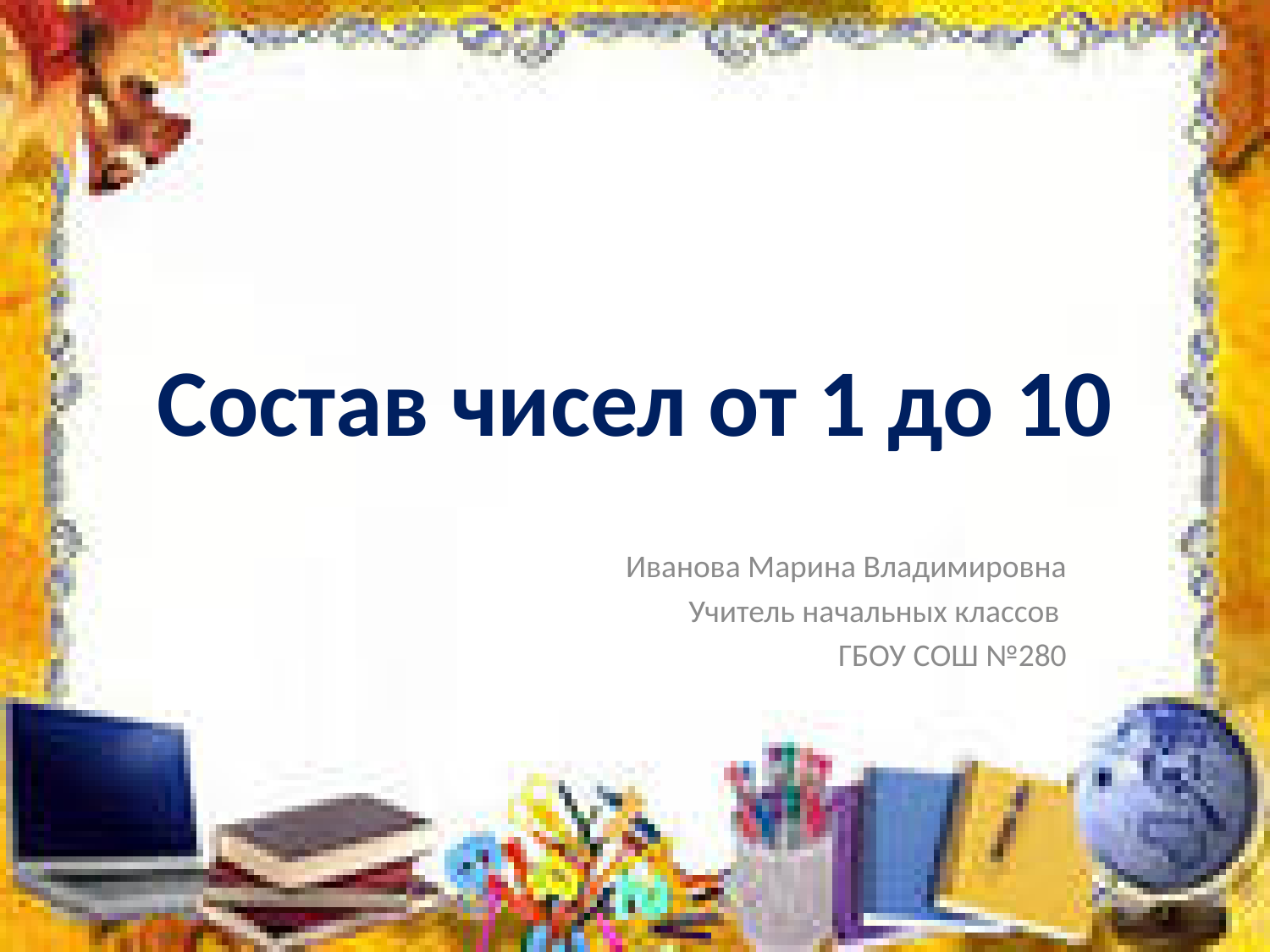

# Состав чисел от 1 до 10
Иванова Марина Владимировна
Учитель начальных классов
ГБОУ СОШ №280